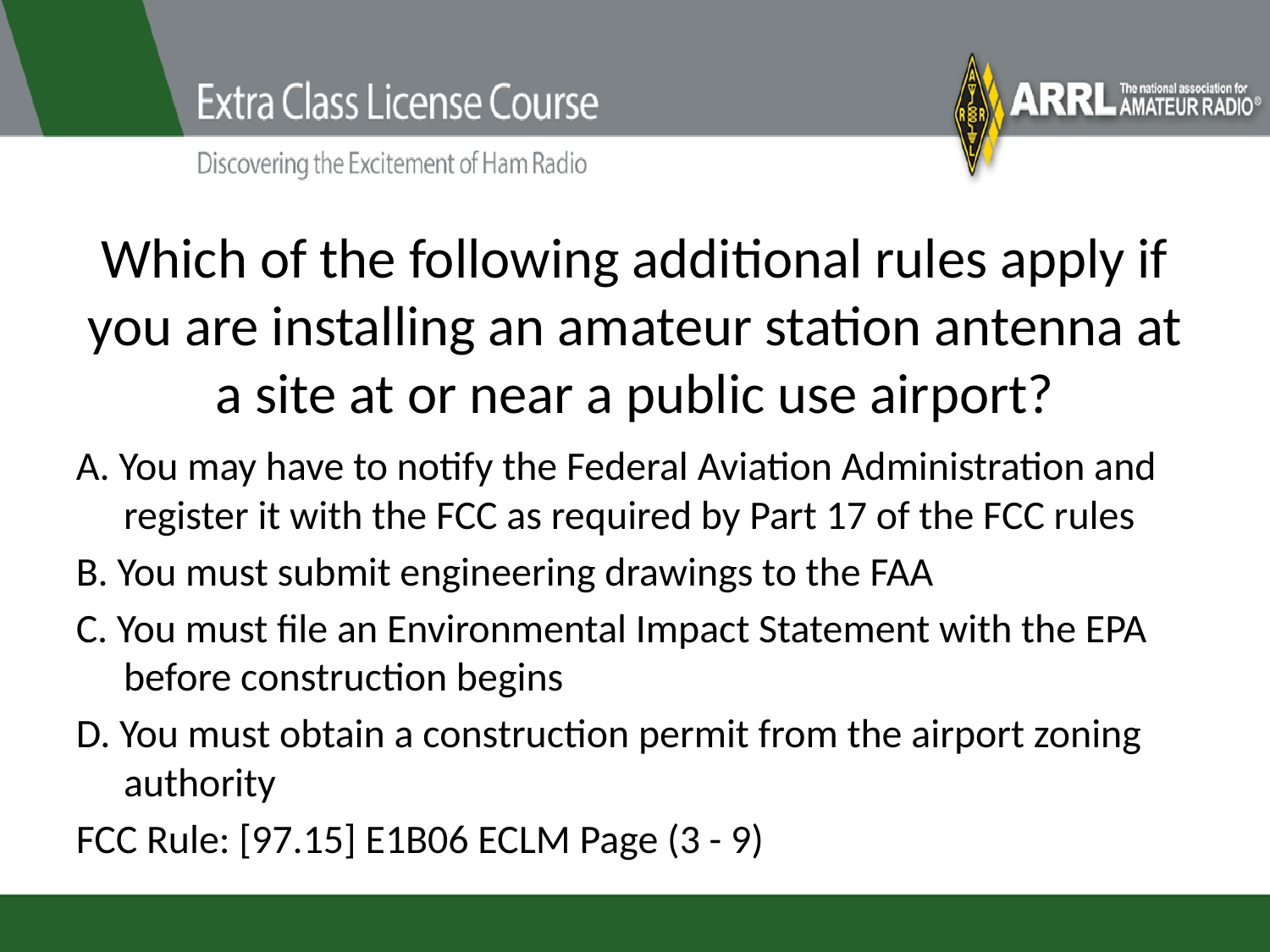

# Which of the following additional rules apply if you are installing an amateur station antenna at a site at or near a public use airport?
A. You may have to notify the Federal Aviation Administration and register it with the FCC as required by Part 17 of the FCC rules
B. You must submit engineering drawings to the FAA
C. You must file an Environmental Impact Statement with the EPA before construction begins
D. You must obtain a construction permit from the airport zoning authority
FCC Rule: [97.15] E1B06 ECLM Page (3 - 9)